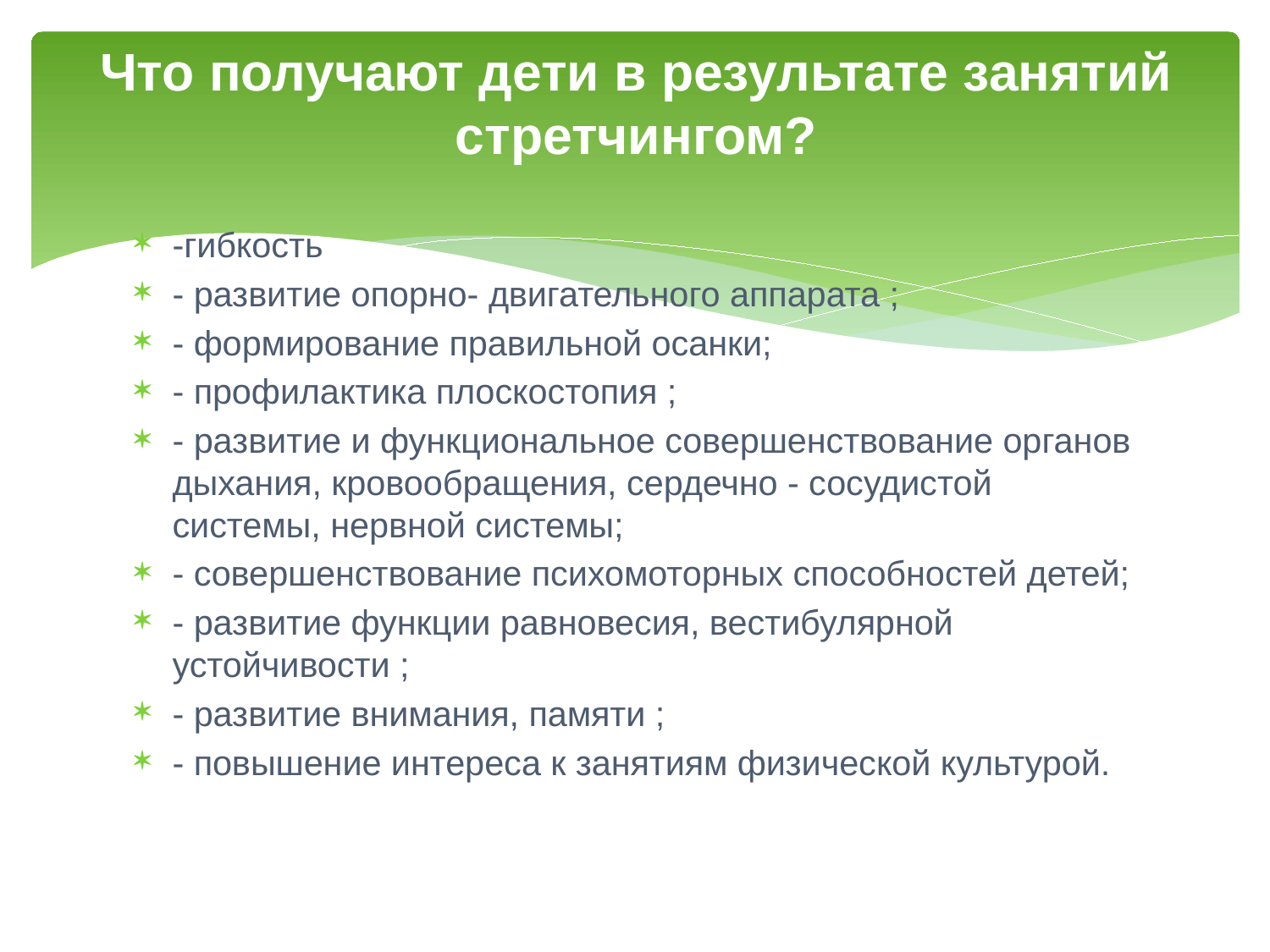

# Что получают дети в результате занятий стретчингом?
-гибкость
- развитие опорно- двигательного аппарата ;
- формирование правильной осанки;
- профилактика плоскостопия ;
- развитие и функциональное совершенствование органов дыхания, кровообращения, сердечно - сосудистой системы, нервной системы;
- совершенствование психомоторных способностей детей;
- развитие функции равновесия, вестибулярной устойчивости ;
- развитие внимания, памяти ;
- повышение интереса к занятиям физической культурой.